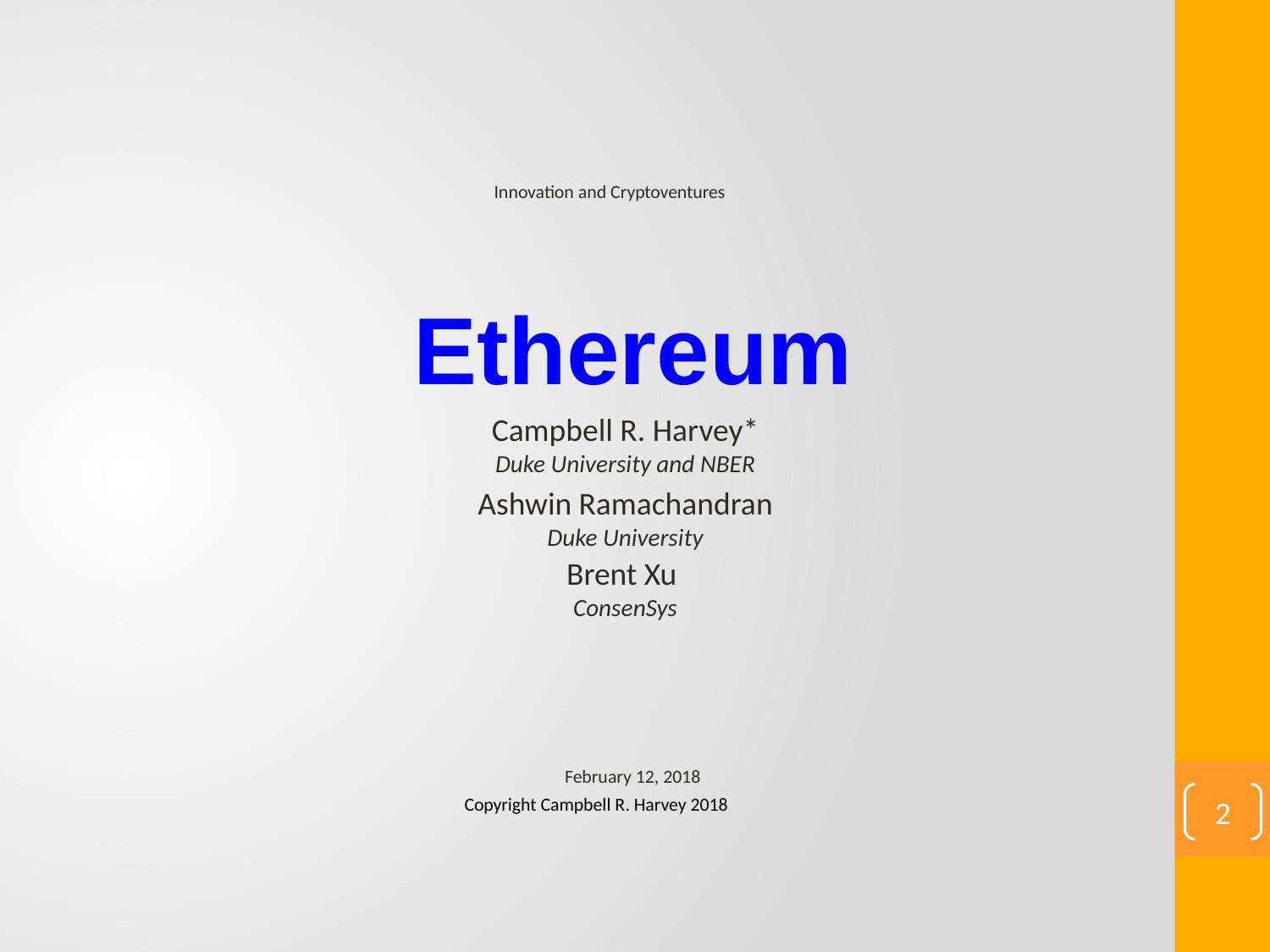

Innovation and Cryptoventures
Ethereum
Campbell R. Harvey*
Duke University and NBER

Ashwin Ramachandran
Duke University

Brent Xu
ConsenSys
February 12, 2018
2
Copyright Campbell R. Harvey 2018